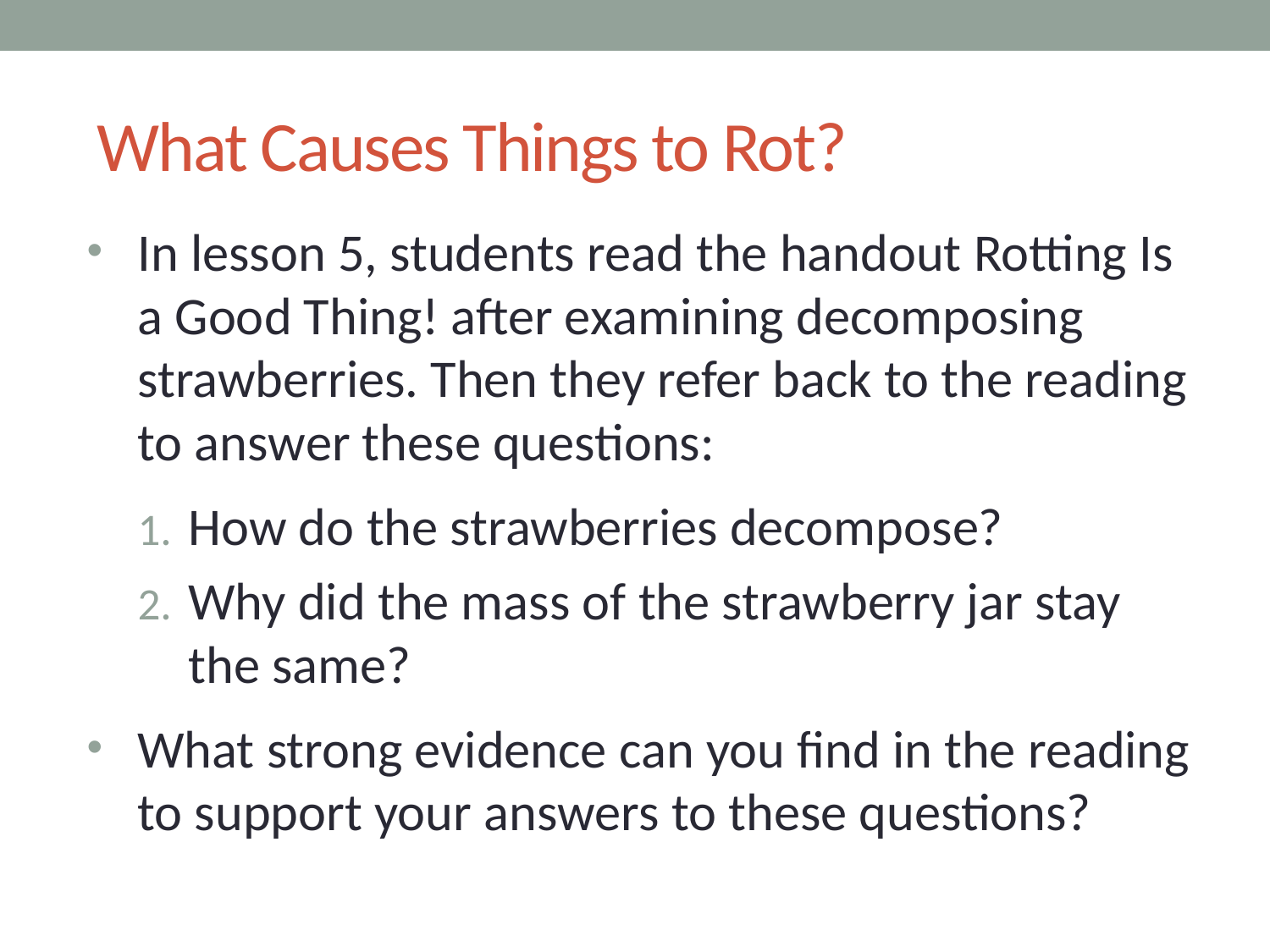

# What Causes Things to Rot?
In lesson 5, students read the handout Rotting Is a Good Thing! after examining decomposing strawberries. Then they refer back to the reading to answer these questions:
How do the strawberries decompose?
Why did the mass of the strawberry jar stay the same?
What strong evidence can you find in the reading to support your answers to these questions?